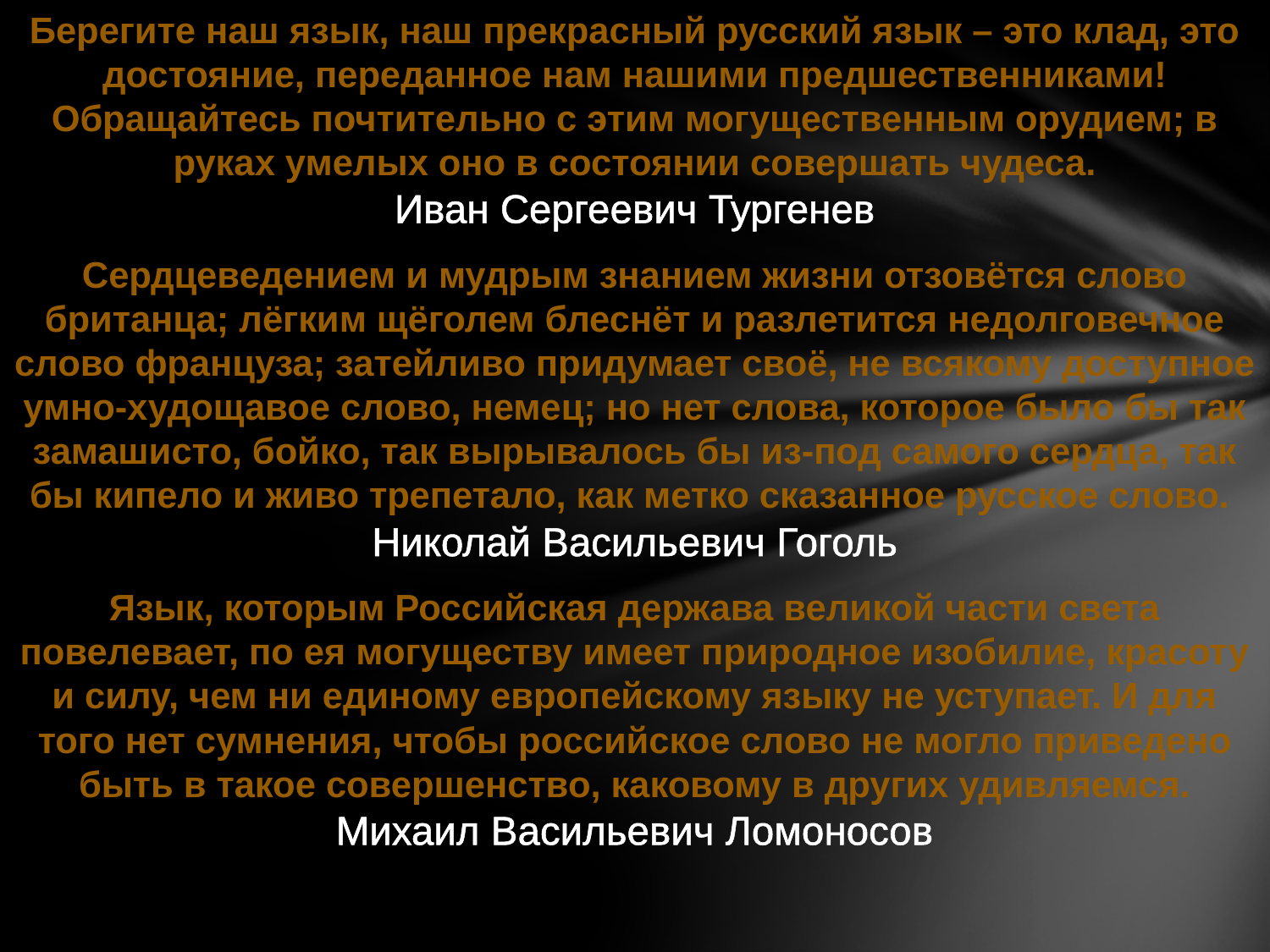

Берегите наш язык, наш прекрасный русский язык – это клад, это достояние, переданное нам нашими предшественниками! Обращайтесь почтительно с этим могущественным орудием; в руках умелых оно в состоянии совершать чудеса.
Иван Сергеевич Тургенев
Сердцеведением и мудрым знанием жизни отзовётся слово британца; лёгким щёголем блеснёт и разлетится недолговечное слово француза; затейливо придумает своё, не всякому доступное умно-худощавое слово, немец; но нет слова, которое было бы так замашисто, бойко, так вырывалось бы из-под самого сердца, так бы кипело и живо трепетало, как метко сказанное русское слово.
Николай Васильевич Гоголь
Язык, которым Российская держава великой части света повелевает, по ея могуществу имеет природное изобилие, красоту и силу, чем ни единому европейскому языку не уступает. И для того нет сумнения, чтобы российское слово не могло приведено быть в такое совершенство, каковому в других удивляемся.
Михаил Васильевич Ломоносов